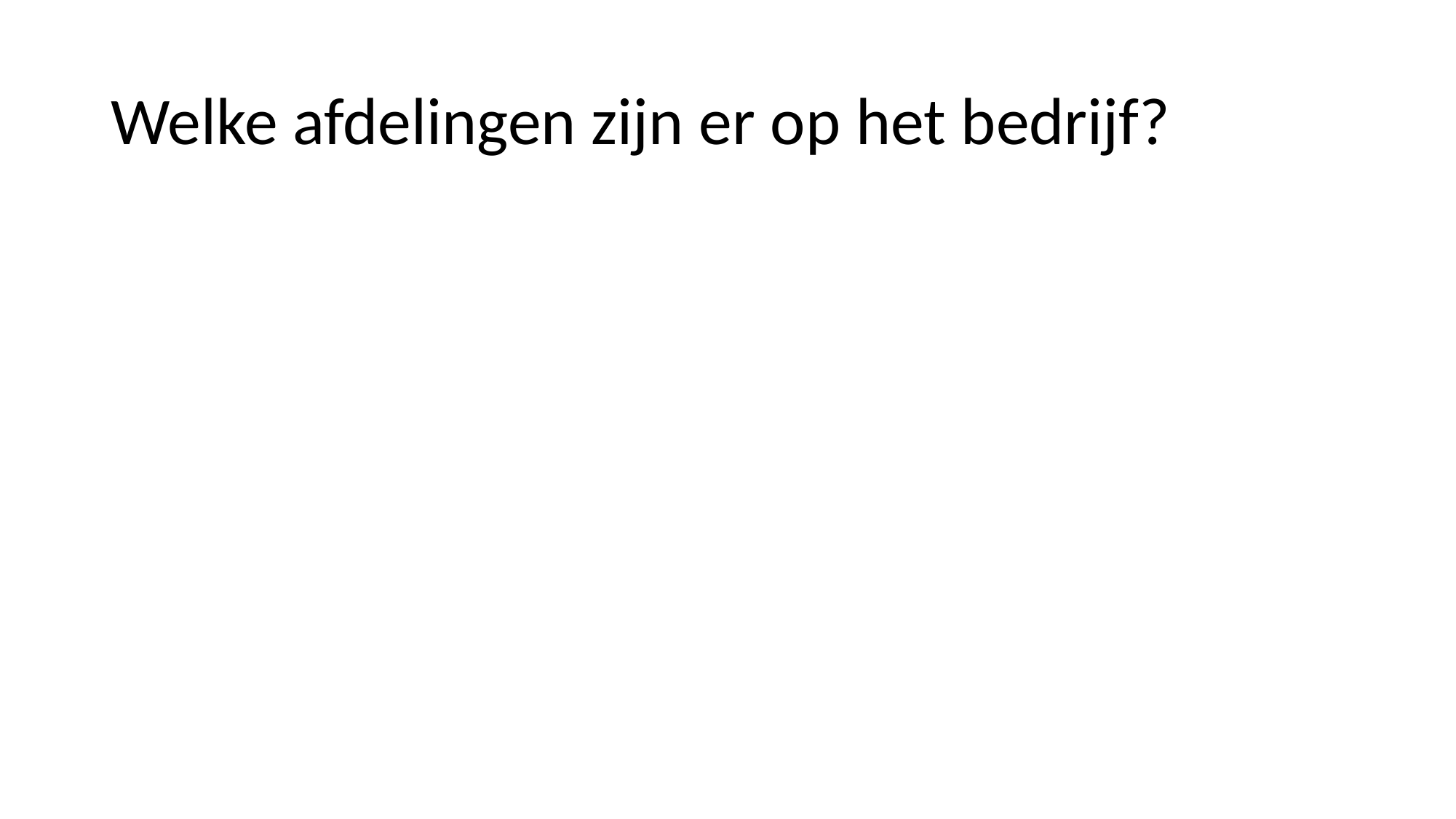

# Welke afdelingen zijn er op het bedrijf?